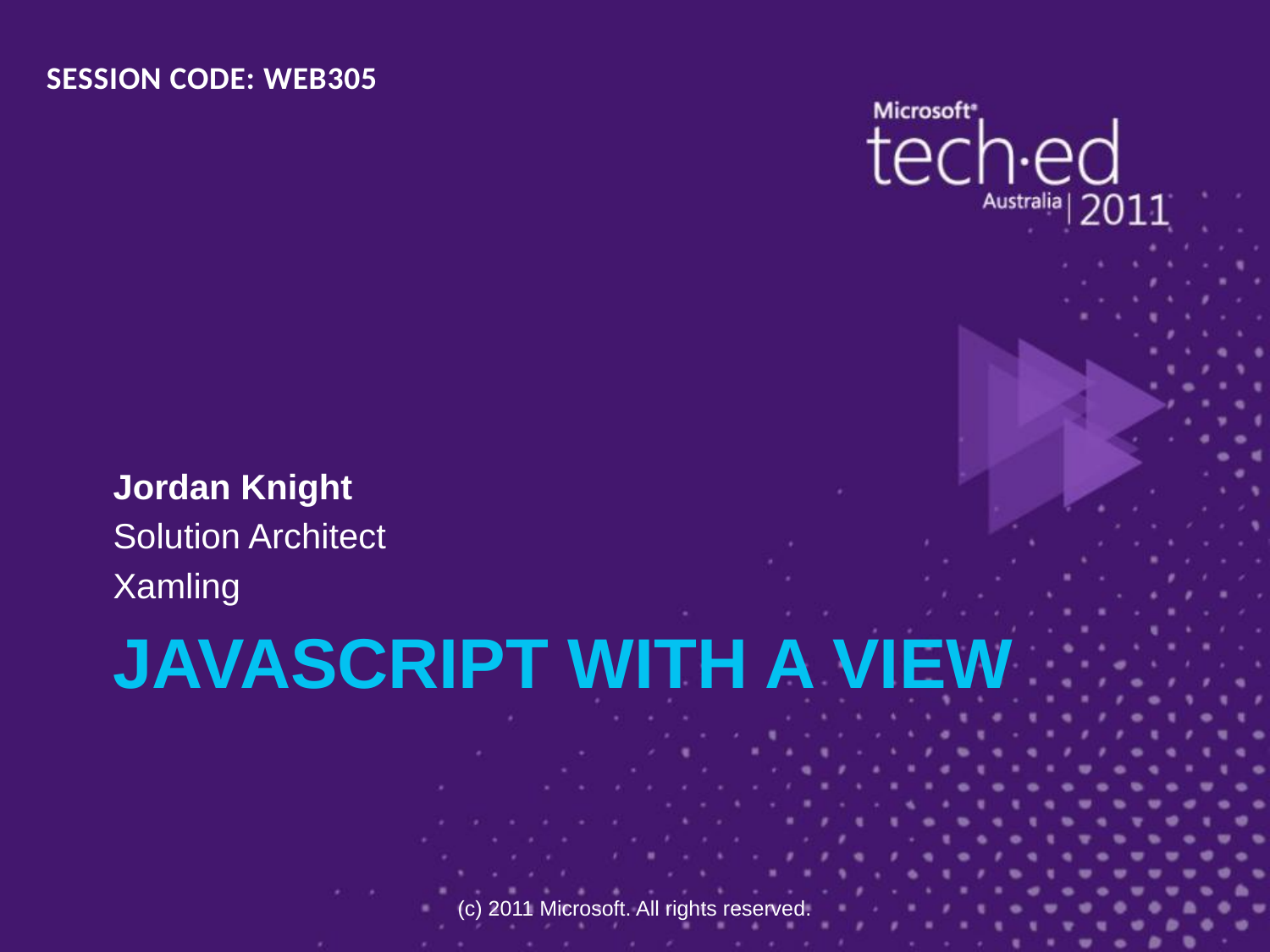

SESSION CODE: WEB305
Jordan Knight
Solution Architect
Xamling
# Javascript With a View
(c) 2011 Microsoft. All rights reserved.